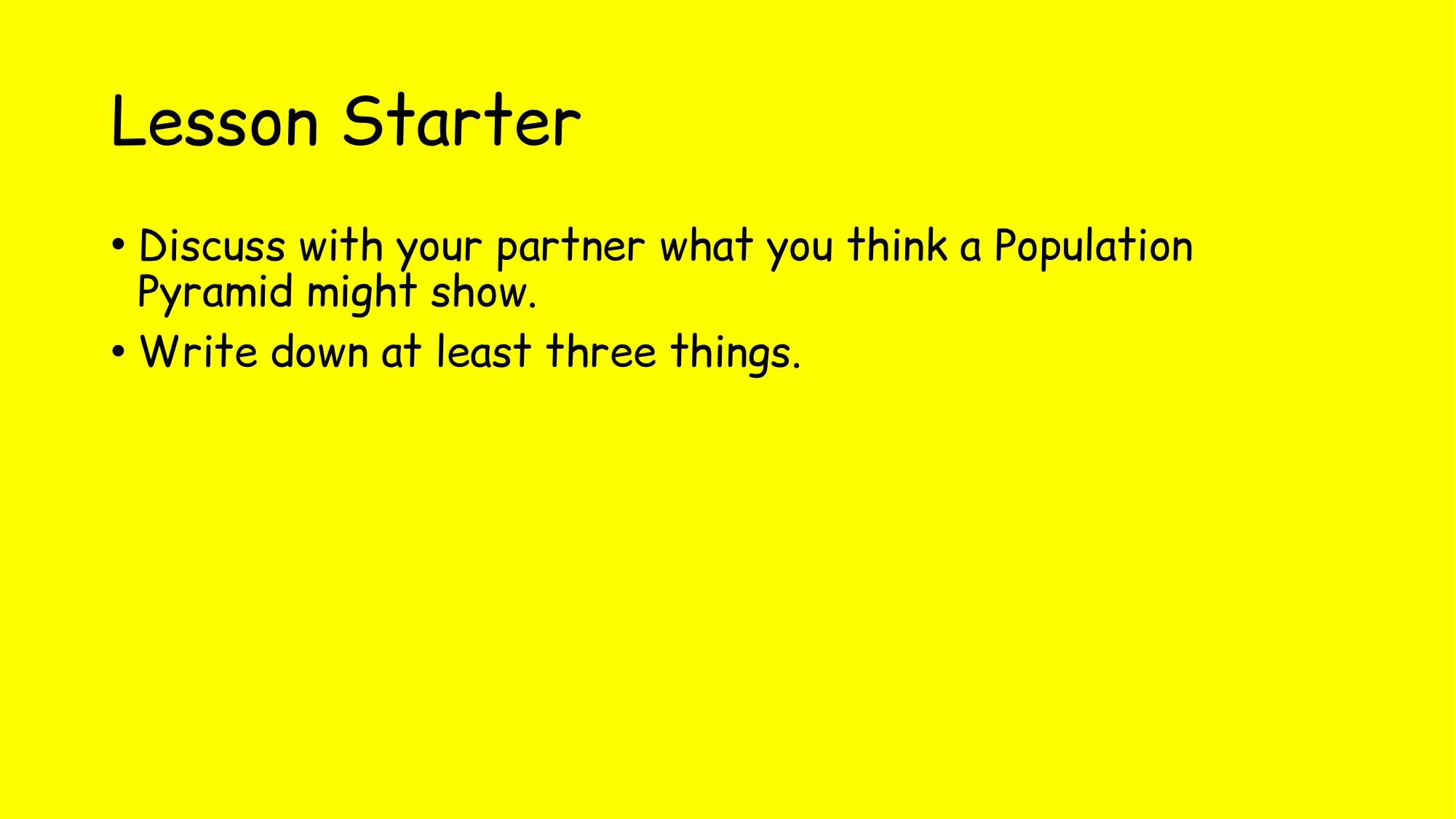

# Lesson Starter
Discuss with your partner what you think a Population Pyramid might show.
Write down at least three things.